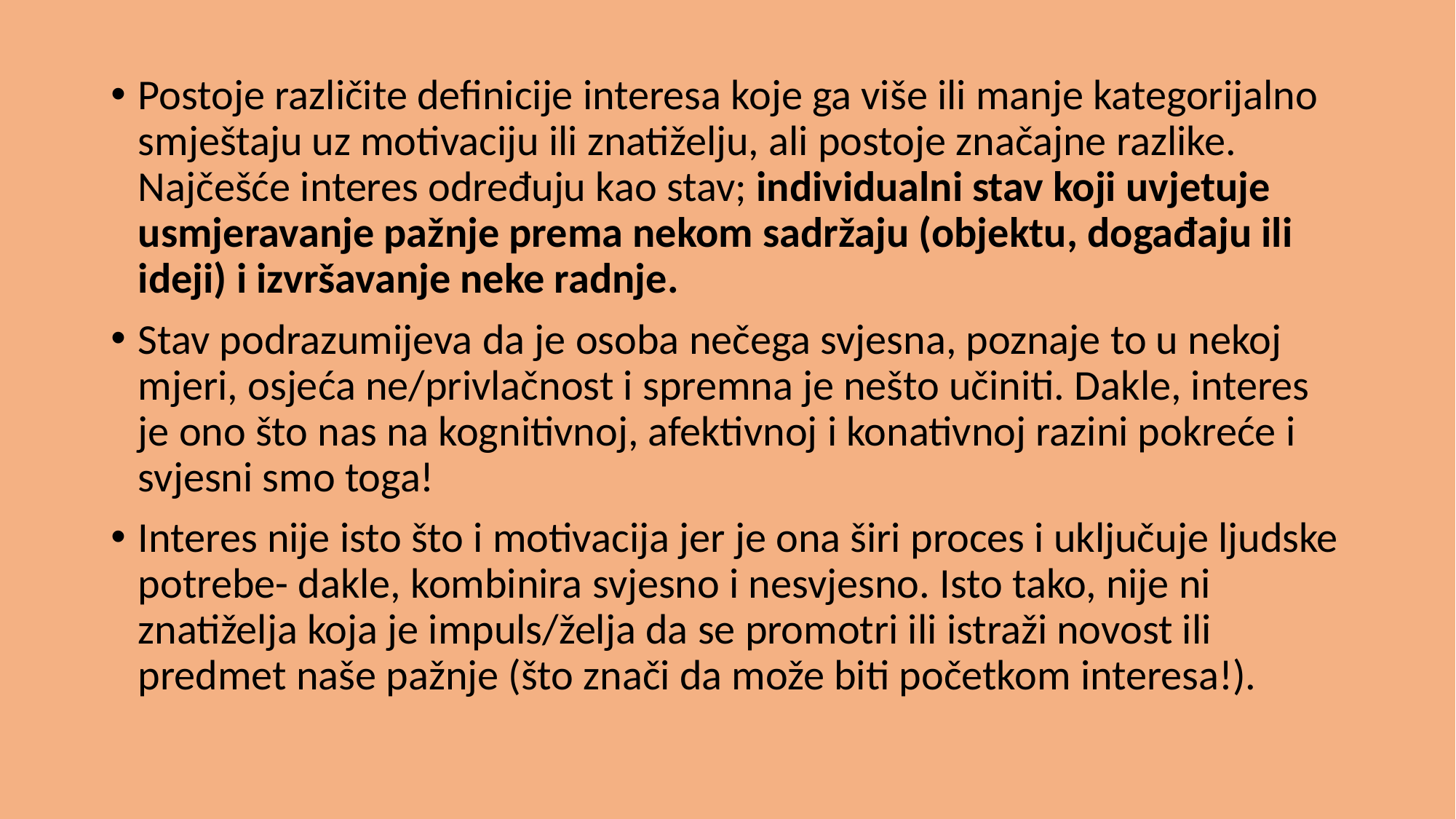

Postoje različite definicije interesa koje ga više ili manje kategorijalno smještaju uz motivaciju ili znatiželju, ali postoje značajne razlike. Najčešće interes određuju kao stav; individualni stav koji uvjetuje usmjeravanje pažnje prema nekom sadržaju (objektu, događaju ili ideji) i izvršavanje neke radnje.
Stav podrazumijeva da je osoba nečega svjesna, poznaje to u nekoj mjeri, osjeća ne/privlačnost i spremna je nešto učiniti. Dakle, interes je ono što nas na kognitivnoj, afektivnoj i konativnoj razini pokreće i svjesni smo toga!
Interes nije isto što i motivacija jer je ona širi proces i uključuje ljudske potrebe- dakle, kombinira svjesno i nesvjesno. Isto tako, nije ni znatiželja koja je impuls/želja da se promotri ili istraži novost ili predmet naše pažnje (što znači da može biti početkom interesa!).